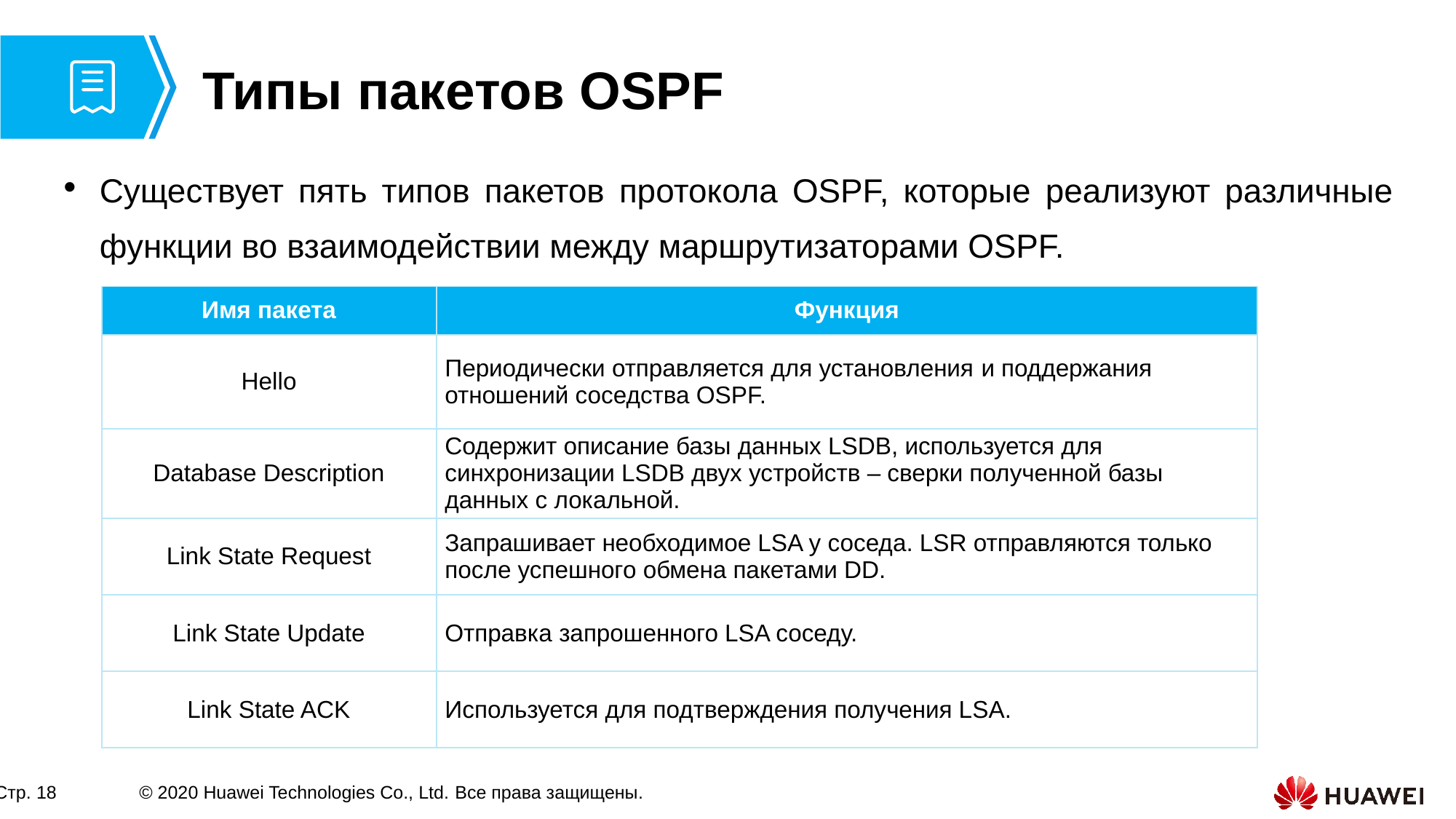

# Типы пакетов OSPF
Существует пять типов пакетов протокола OSPF, которые реализуют различные функции во взаимодействии между маршрутизаторами OSPF.

| Имя пакета | Функция |
| --- | --- |
| Hello | Периодически отправляется для установления и поддержания отношений соседства OSPF. |
| Database Description | Содержит описание базы данных LSDB, используется для синхронизации LSDB двух устройств – сверки полученной базы данных с локальной. |
| Link State Request | Запрашивает необходимое LSA у соседа. LSR отправляются только после успешного обмена пакетами DD. |
| Link State Update | Отправка запрошенного LSA соседу. |
| Link State ACK | Используется для подтверждения получения LSA. |